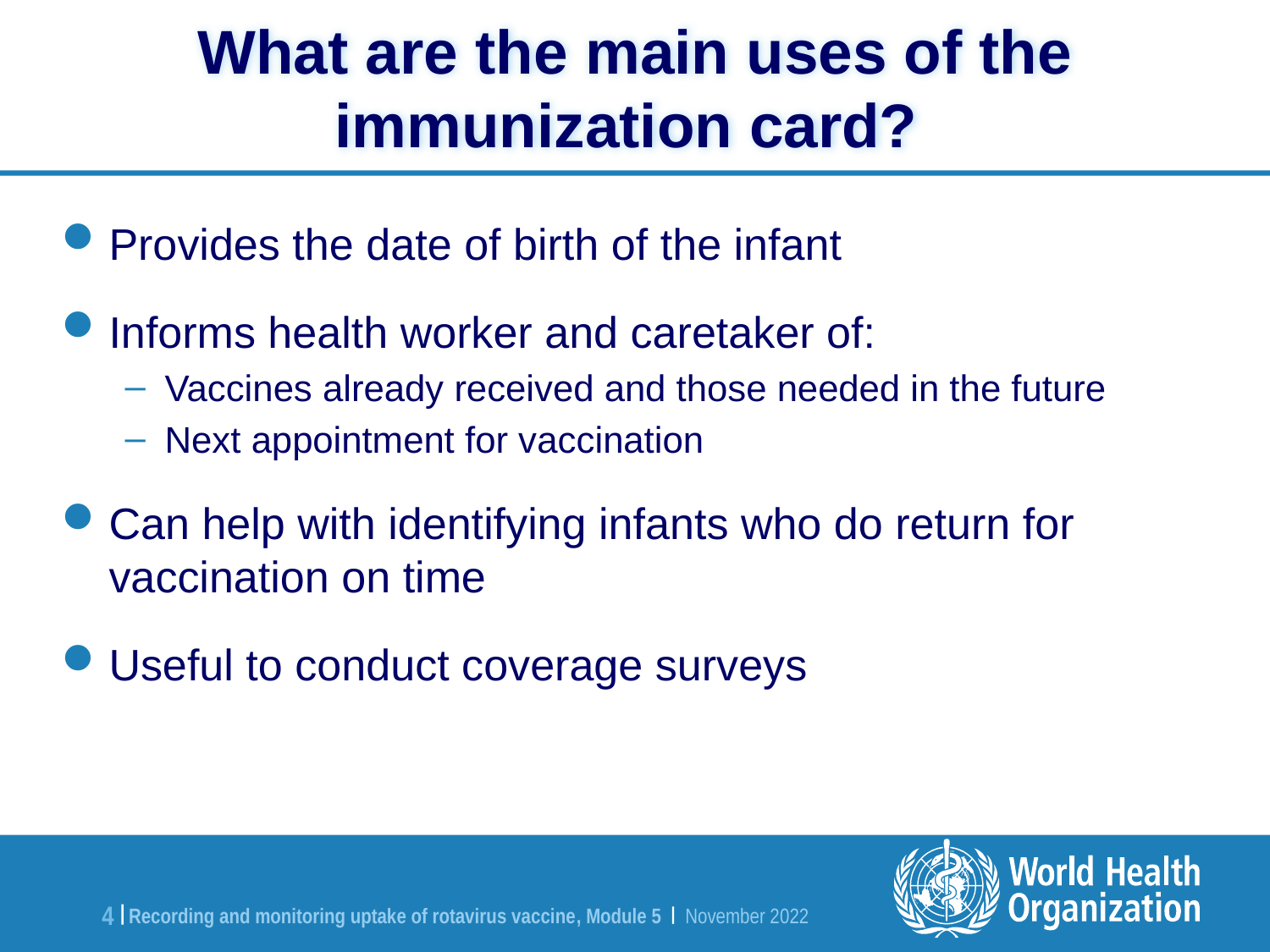

What are the main uses of the immunization card?
Provides the date of birth of the infant
Informs health worker and caretaker of:
Vaccines already received and those needed in the future
Next appointment for vaccination
Can help with identifying infants who do return for        vaccination on time
Useful to conduct coverage surveys